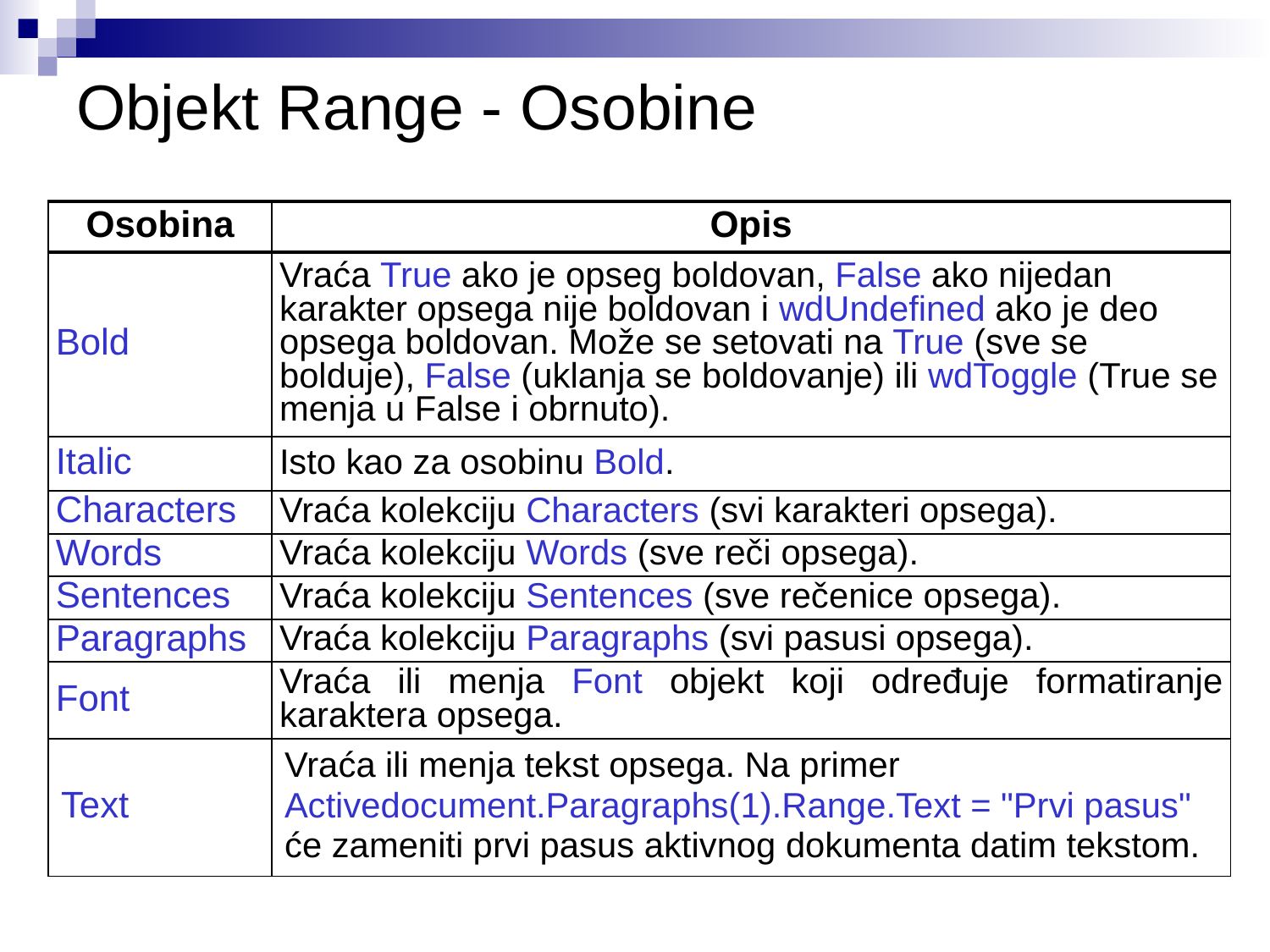

# Objekt Range - Osobine
| Osobina | Opis |
| --- | --- |
| Bold | Vraća True ako je opseg boldovan, False ako nijedan karakter opsega nije boldovan i wdUndefined ako je deo opsega boldovan. Može se setovati na True (sve se bolduje), False (uklanja se boldovanje) ili wdToggle (True se menja u False i obrnuto). |
| Italic | Isto kao za osobinu Bold. |
| Characters | Vraća kolekciju Characters (svi karakteri opsega). |
| Words | Vraća kolekciju Words (sve reči opsega). |
| Sentences | Vraća kolekciju Sentences (sve rečenice opsega). |
| Paragraphs | Vraća kolekciju Paragraphs (svi pasusi opsega). |
| Font | Vraća ili menja Font objekt koji određuje formatiranje karaktera opsega. |
| Text | Vraća ili menja tekst opsega. Na primer Activedocument.Paragraphs(1).Range.Text = "Prvi pasus" će zameniti prvi pasus aktivnog dokumenta datim tekstom. |